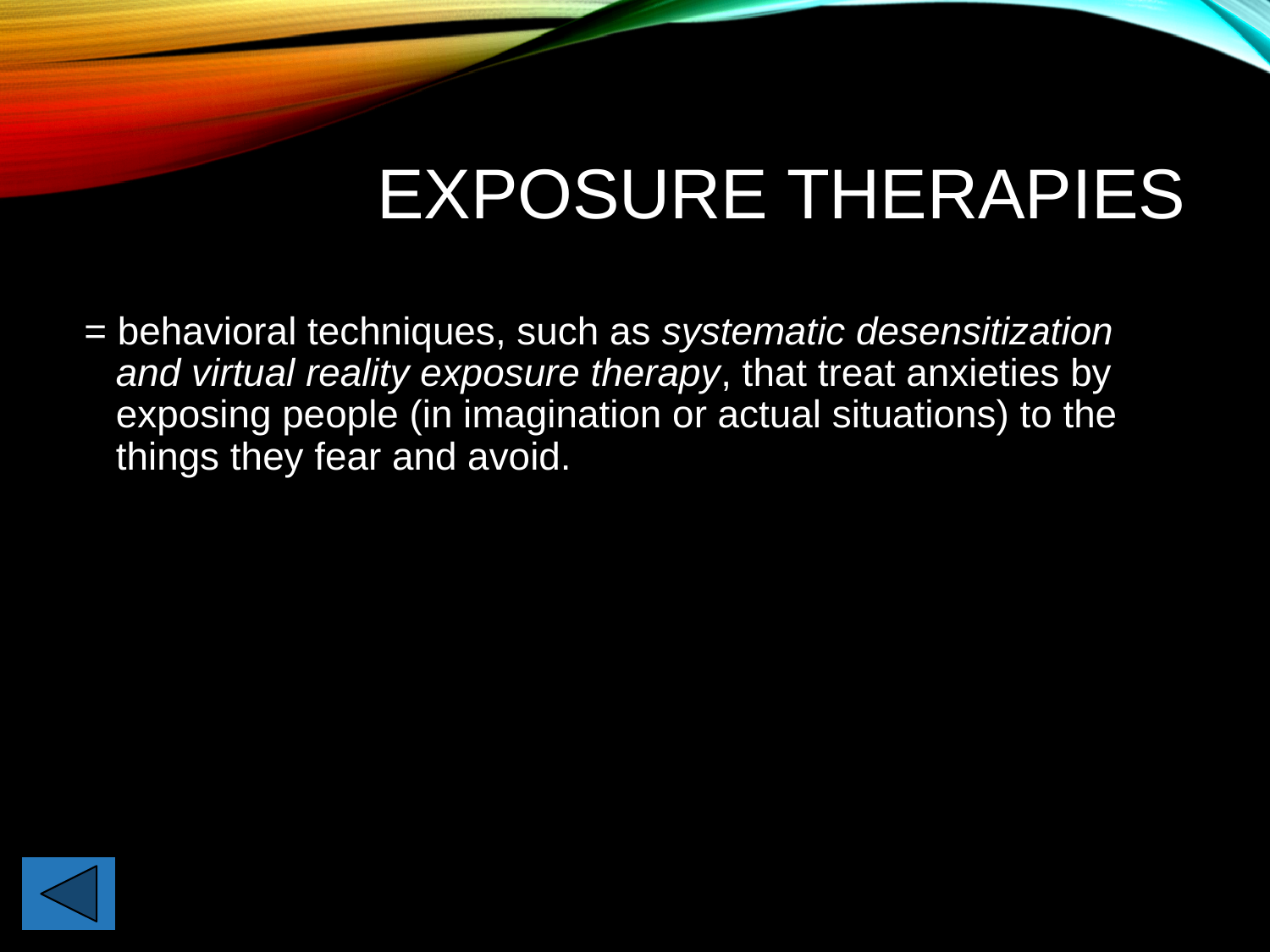

# Exposure Therapies
= behavioral techniques, such as systematic desensitization and virtual reality exposure therapy, that treat anxieties by exposing people (in imagination or actual situations) to the things they fear and avoid.